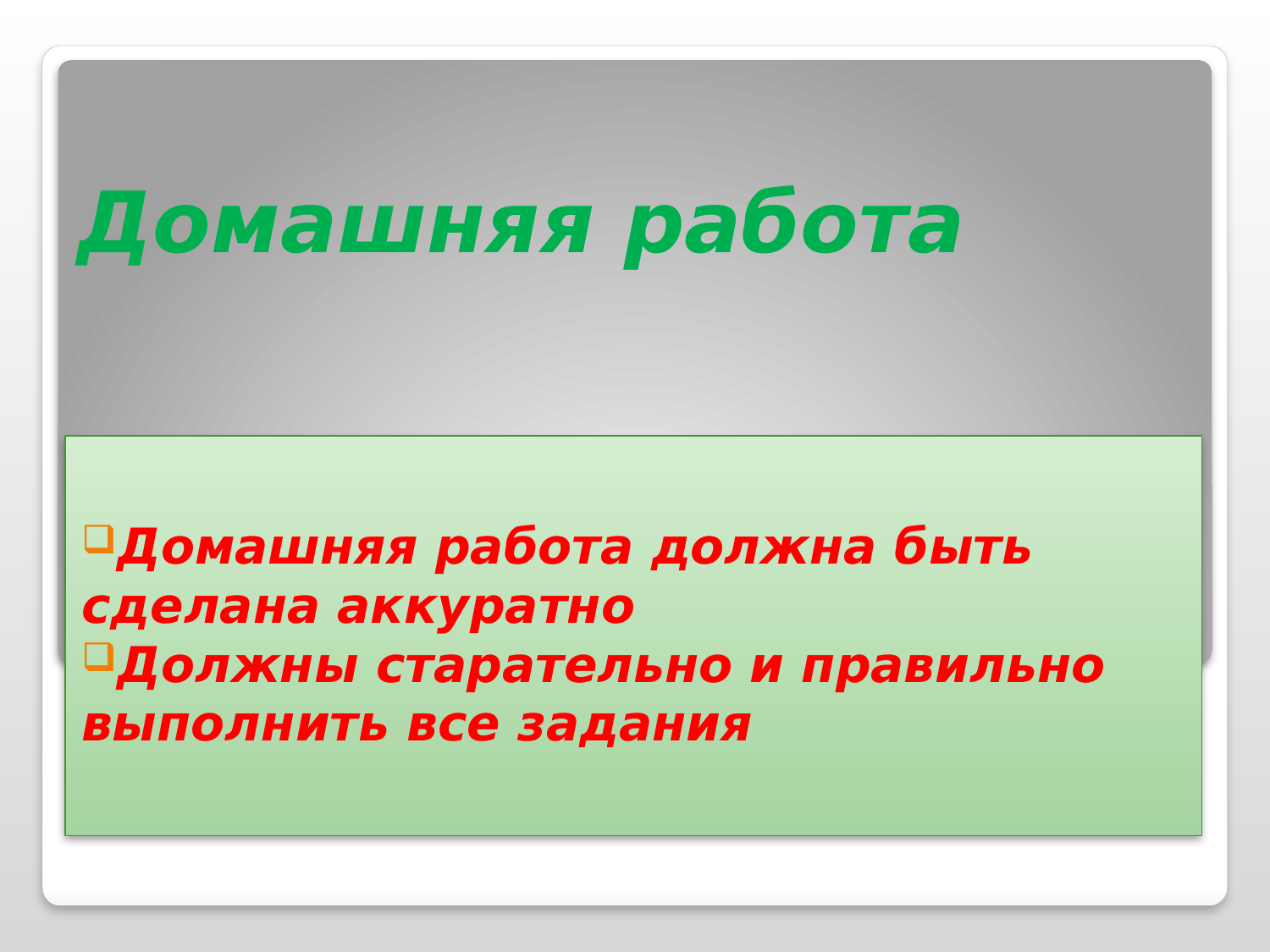

# Домашняя работа
Домашняя работа должна быть сделана аккуратно
Должны старательно и правильно выполнить все задания